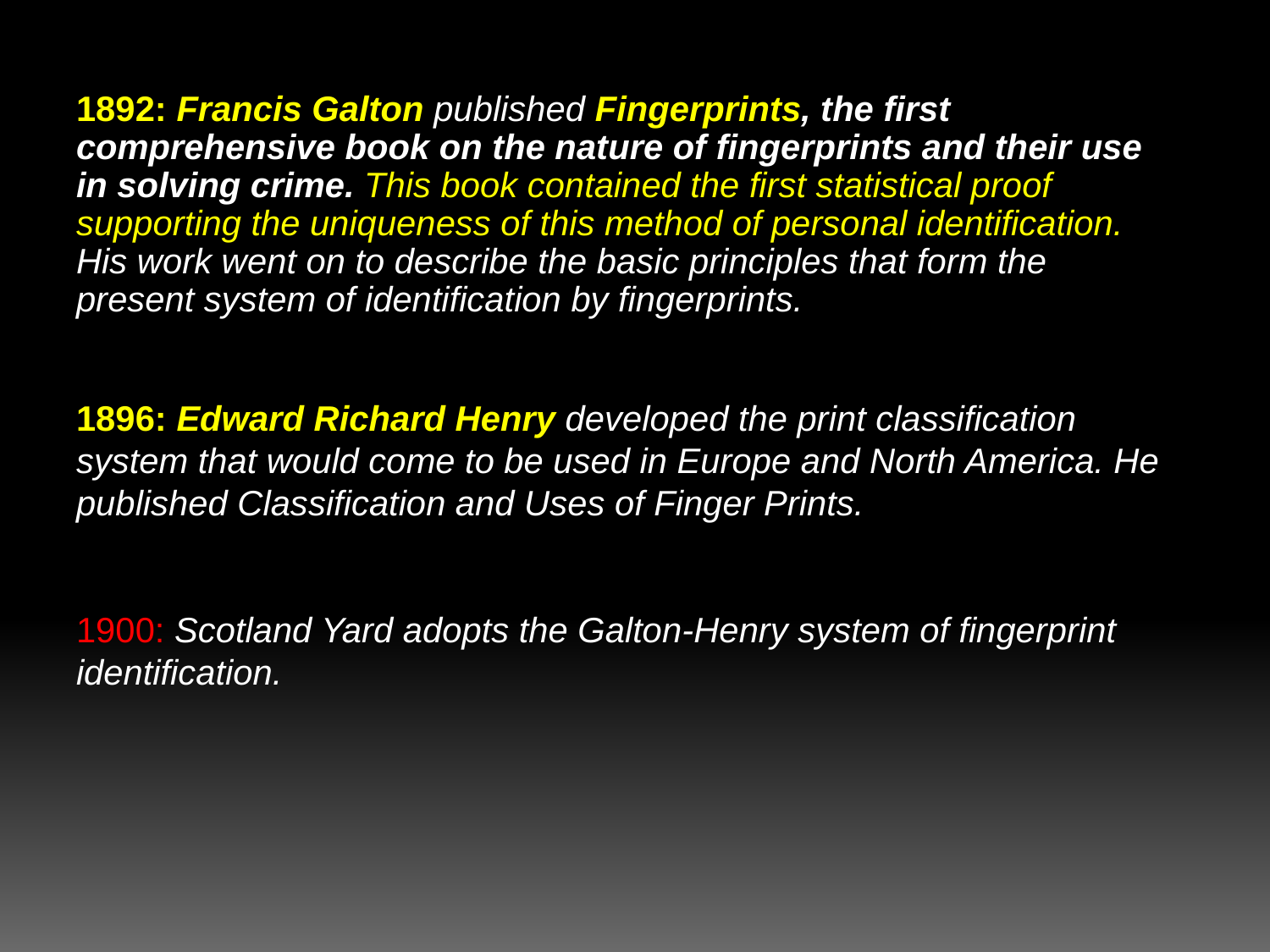

1892: Francis Galton published Fingerprints, the first comprehensive book on the nature of fingerprints and their use in solving crime. This book contained the first statistical proof supporting the uniqueness of this method of personal identification. His work went on to describe the basic principles that form the present system of identification by fingerprints.

1896: Edward Richard Henry developed the print classification system that would come to be used in Europe and North America. He published Classification and Uses of Finger Prints.

1900: Scotland Yard adopts the Galton-Henry system of fingerprint identification.